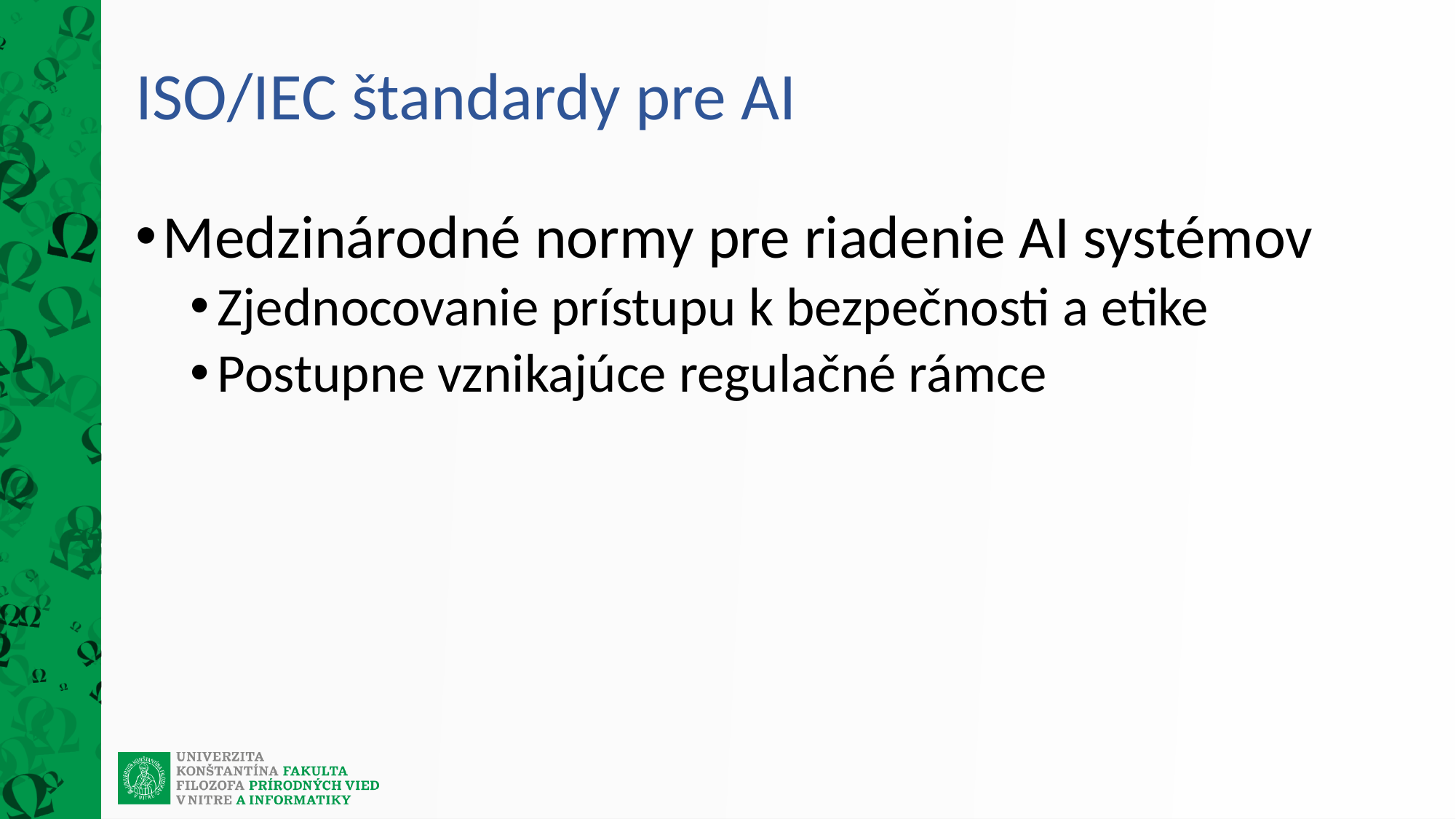

# ISO/IEC štandardy pre AI
Medzinárodné normy pre riadenie AI systémov
Zjednocovanie prístupu k bezpečnosti a etike
Postupne vznikajúce regulačné rámce